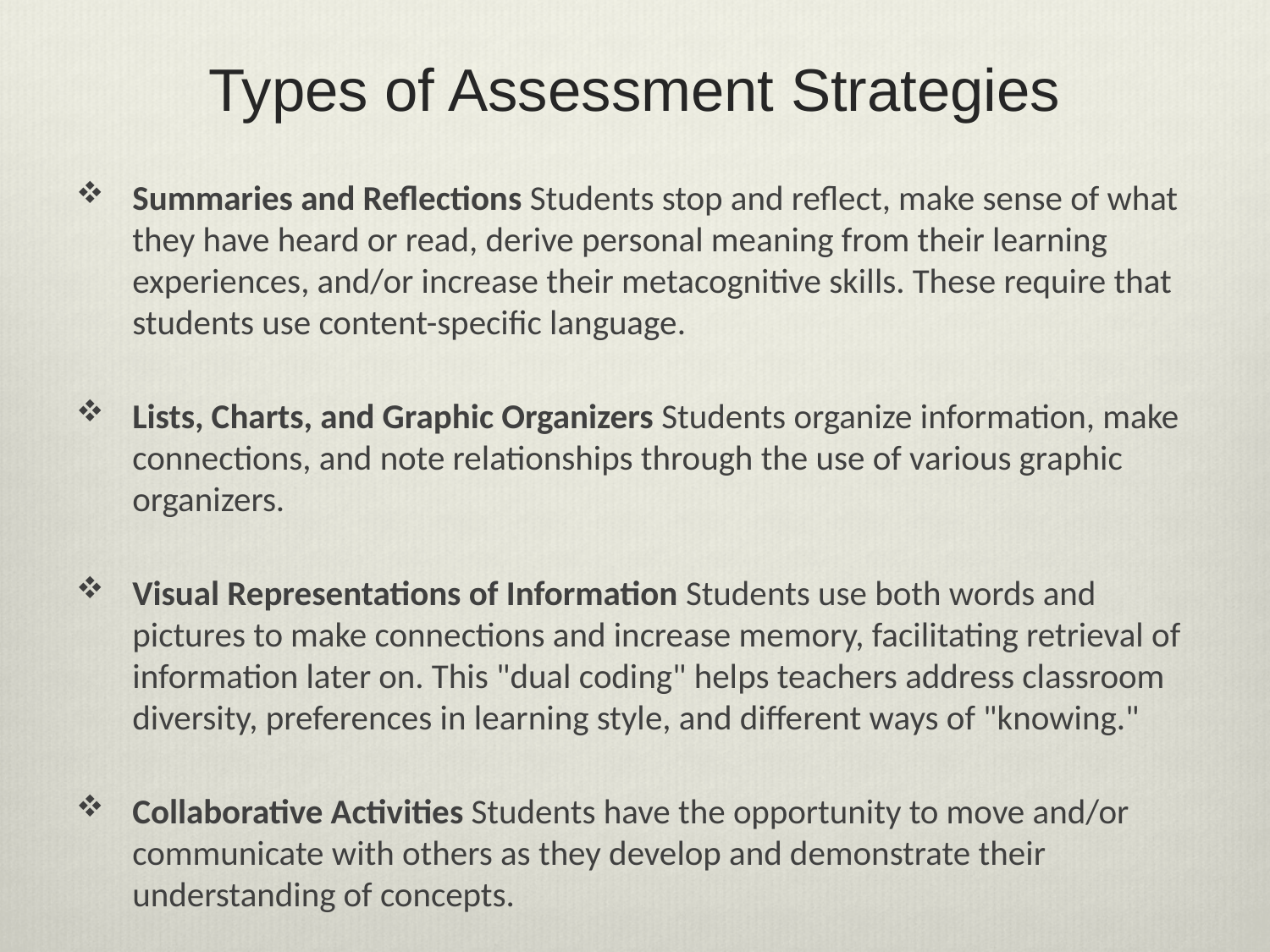

# Types of Assessment Strategies
Summaries and Reflections Students stop and reflect, make sense of what they have heard or read, derive personal meaning from their learning experiences, and/or increase their metacognitive skills. These require that students use content-specific language.
Lists, Charts, and Graphic Organizers Students organize information, make connections, and note relationships through the use of various graphic organizers.
Visual Representations of Information Students use both words and pictures to make connections and increase memory, facilitating retrieval of information later on. This "dual coding" helps teachers address classroom diversity, preferences in learning style, and different ways of "knowing."
Collaborative Activities Students have the opportunity to move and/or communicate with others as they develop and demonstrate their understanding of concepts.